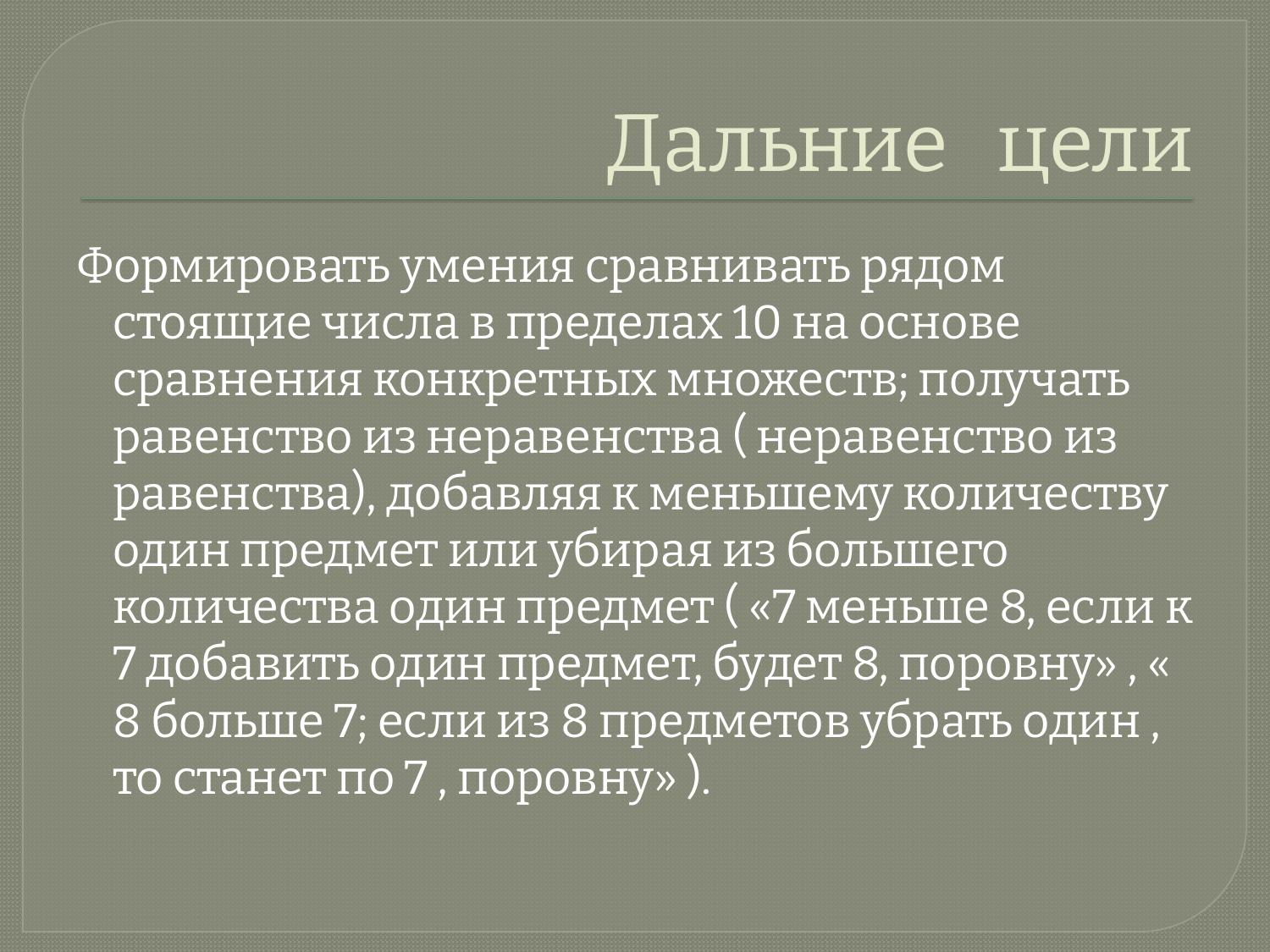

# Дальние   цели
Формировать умения сравнивать рядом стоящие числа в пределах 10 на основе сравнения конкретных множеств; получать равенство из неравенства ( неравенство из равенства), добавляя к меньшему количеству один предмет или убирая из большего количества один предмет ( «7 меньше 8, если к 7 добавить один предмет, будет 8, поровну» , « 8 больше 7; если из 8 предметов убрать один , то станет по 7 , поровну» ).